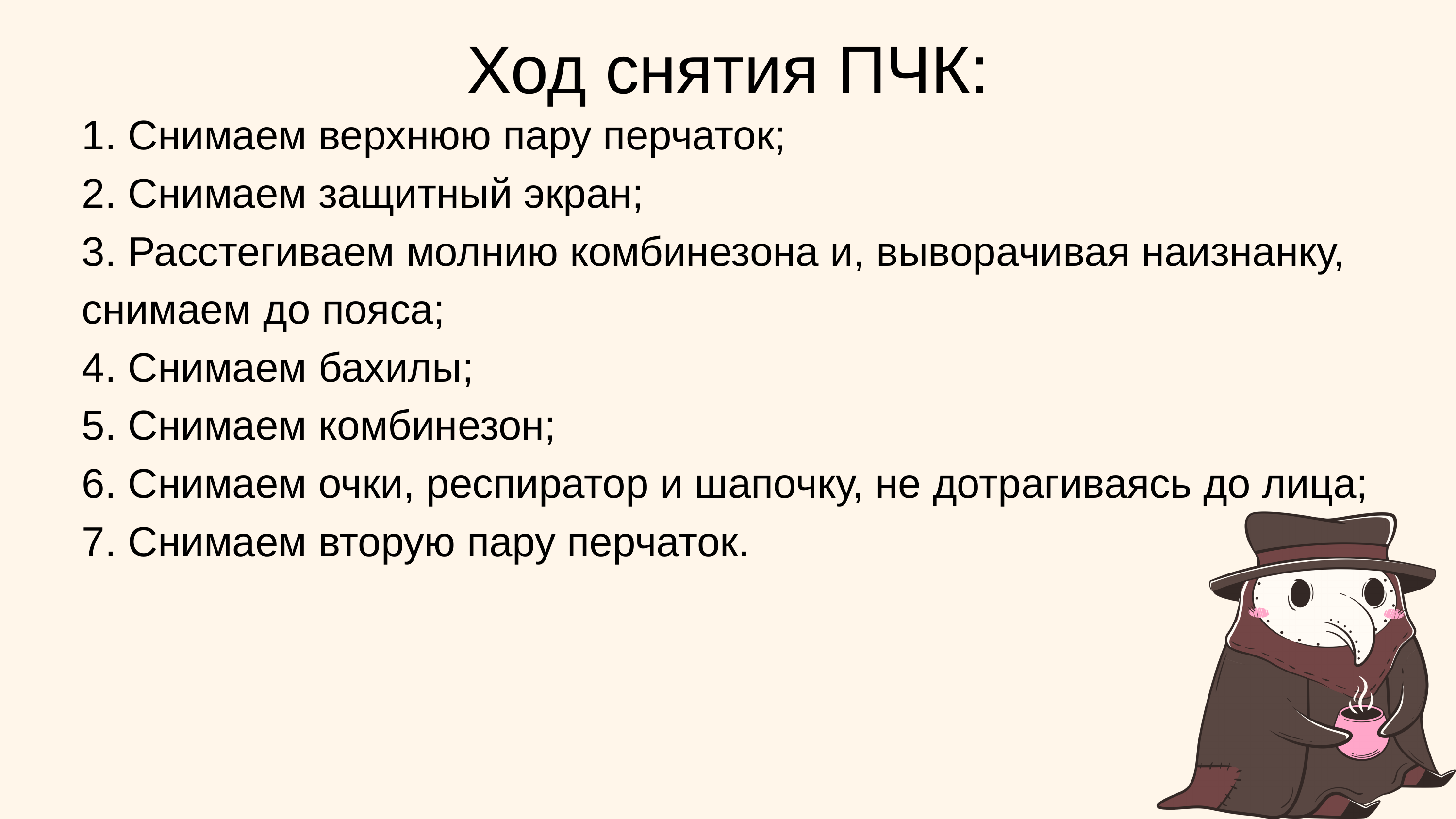

Ход снятия ПЧК:
1. Снимаем верхнюю пару перчаток;
2. Снимаем защитный экран;
3. Расстегиваем молнию комбинезона и, выворачивая наизнанку, снимаем до пояса;
4. Снимаем бахилы;
5. Снимаем комбинезон;
6. Снимаем очки, респиратор и шапочку, не дотрагиваясь до лица;
7. Снимаем вторую пару перчаток.